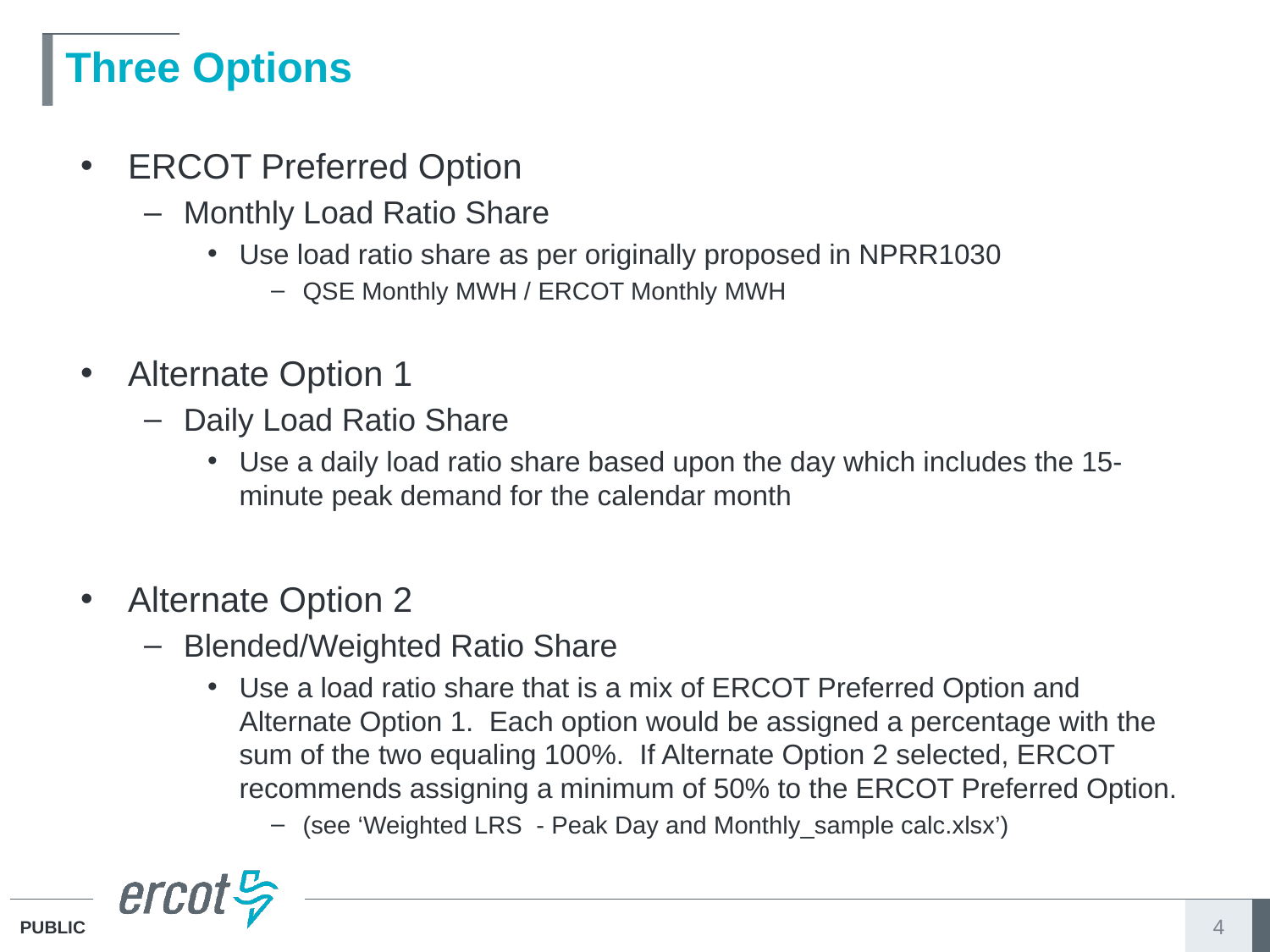

# Three Options
ERCOT Preferred Option
Monthly Load Ratio Share
Use load ratio share as per originally proposed in NPRR1030
QSE Monthly MWH / ERCOT Monthly MWH

Alternate Option 1
Daily Load Ratio Share
Use a daily load ratio share based upon the day which includes the 15-minute peak demand for the calendar month

Alternate Option 2
Blended/Weighted Ratio Share
Use a load ratio share that is a mix of ERCOT Preferred Option and Alternate Option 1.  Each option would be assigned a percentage with the sum of the two equaling 100%.  If Alternate Option 2 selected, ERCOT recommends assigning a minimum of 50% to the ERCOT Preferred Option.
(see ‘Weighted LRS  - Peak Day and Monthly_sample calc.xlsx’)

4